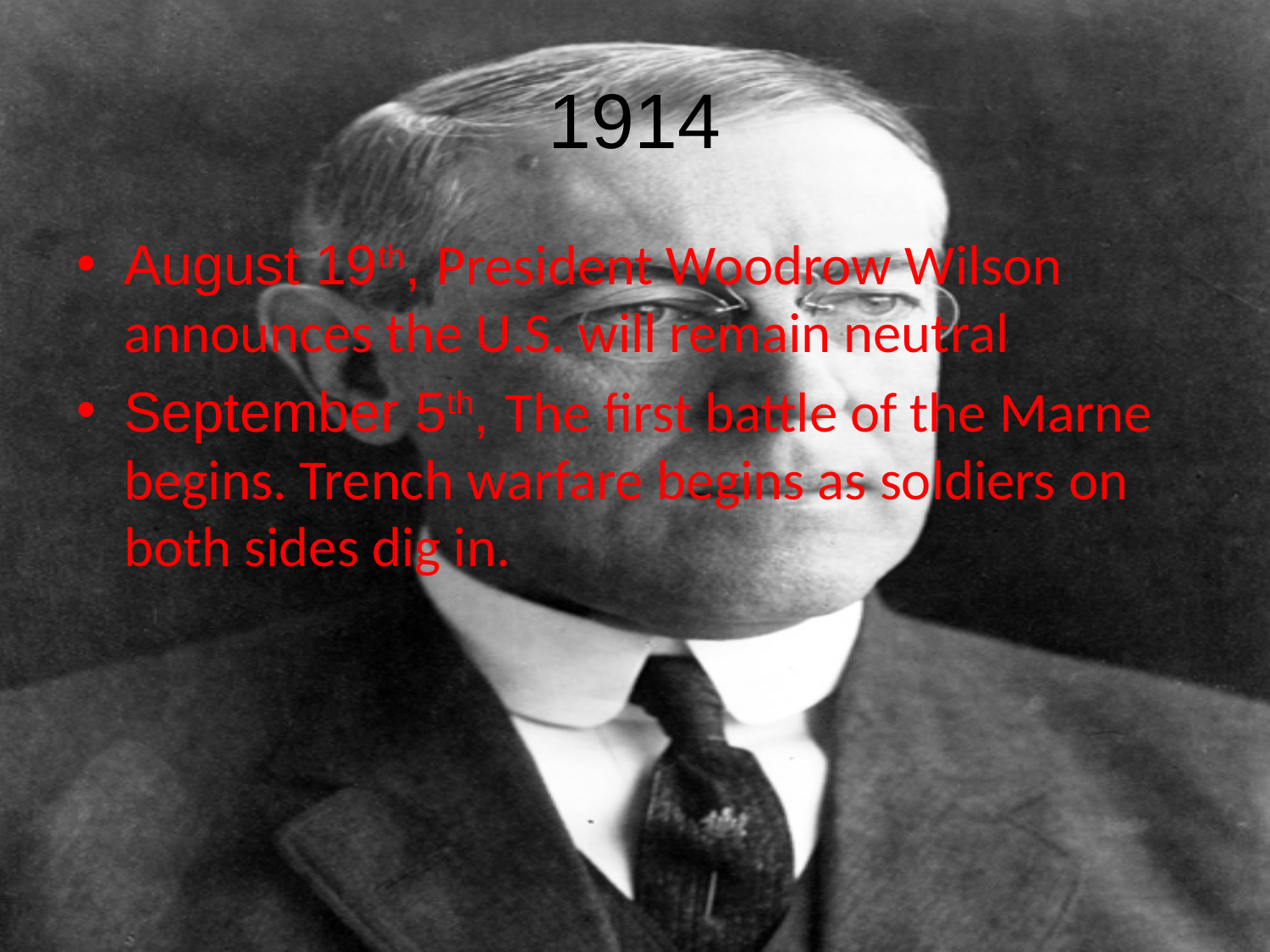

# 1914
August 19th, President Woodrow Wilson announces the U.S. will remain neutral
September 5th, The first battle of the Marne begins. Trench warfare begins as soldiers on both sides dig in.